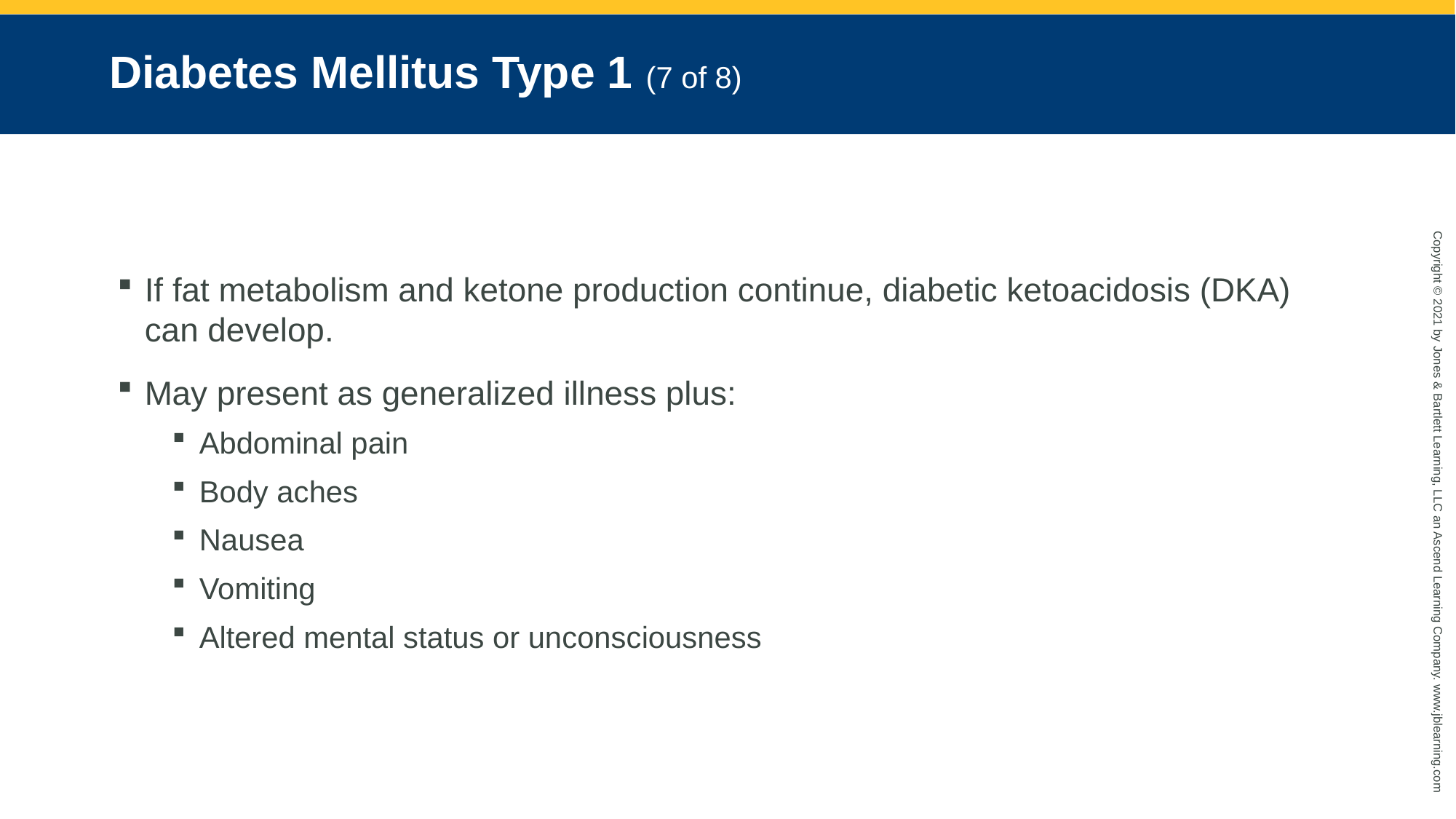

# Diabetes Mellitus Type 1 (7 of 8)
If fat metabolism and ketone production continue, diabetic ketoacidosis (DKA) can develop.
May present as generalized illness plus:
Abdominal pain
Body aches
Nausea
Vomiting
Altered mental status or unconsciousness